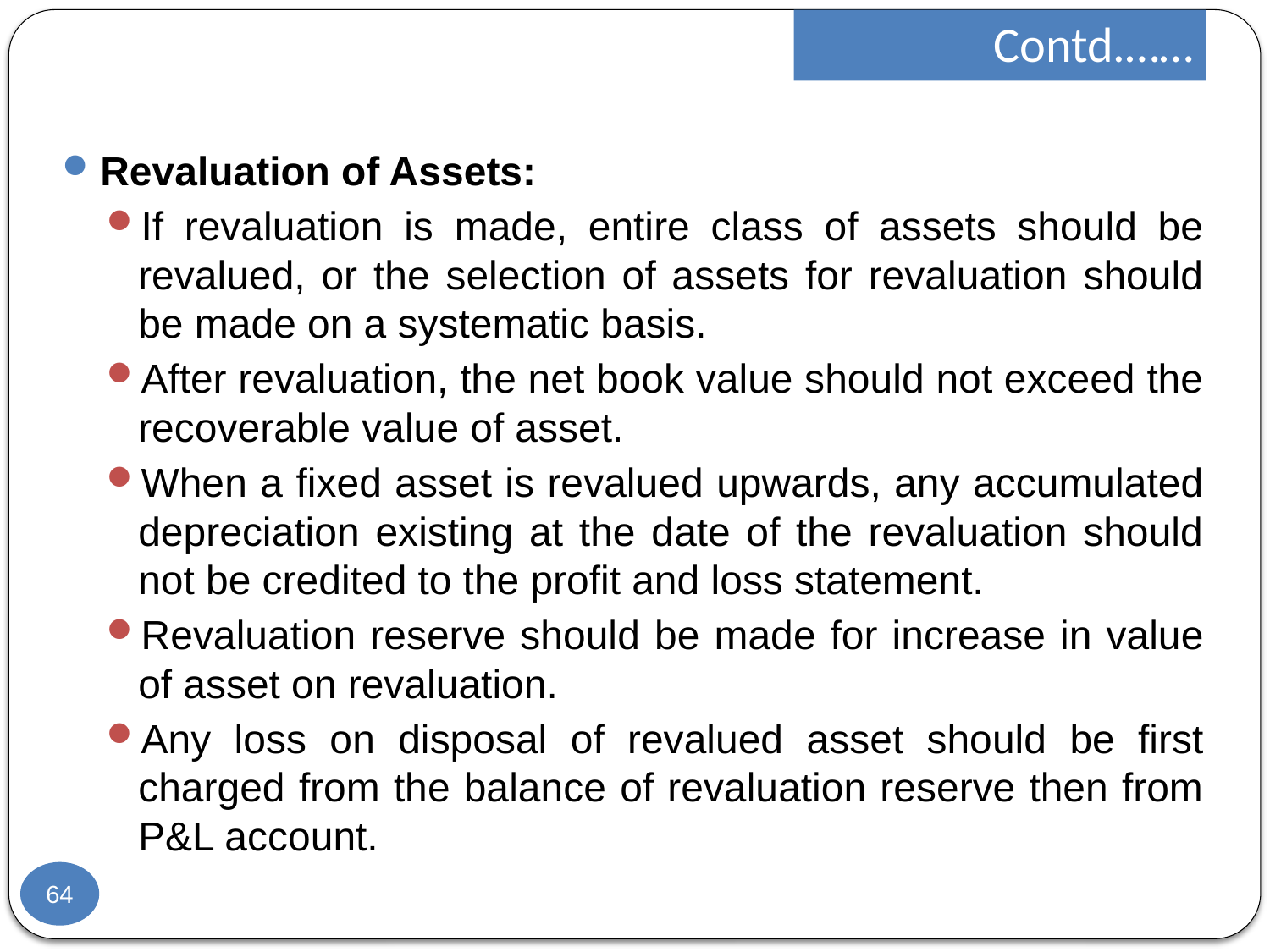

Contd.……
Revaluation of Assets:
If revaluation is made, entire class of assets should be revalued, or the selection of assets for revaluation should be made on a systematic basis.
After revaluation, the net book value should not exceed the recoverable value of asset.
When a fixed asset is revalued upwards, any accumulated depreciation existing at the date of the revaluation should not be credited to the profit and loss statement.
Revaluation reserve should be made for increase in value of asset on revaluation.
Any loss on disposal of revalued asset should be first charged from the balance of revaluation reserve then from P&L account.
64